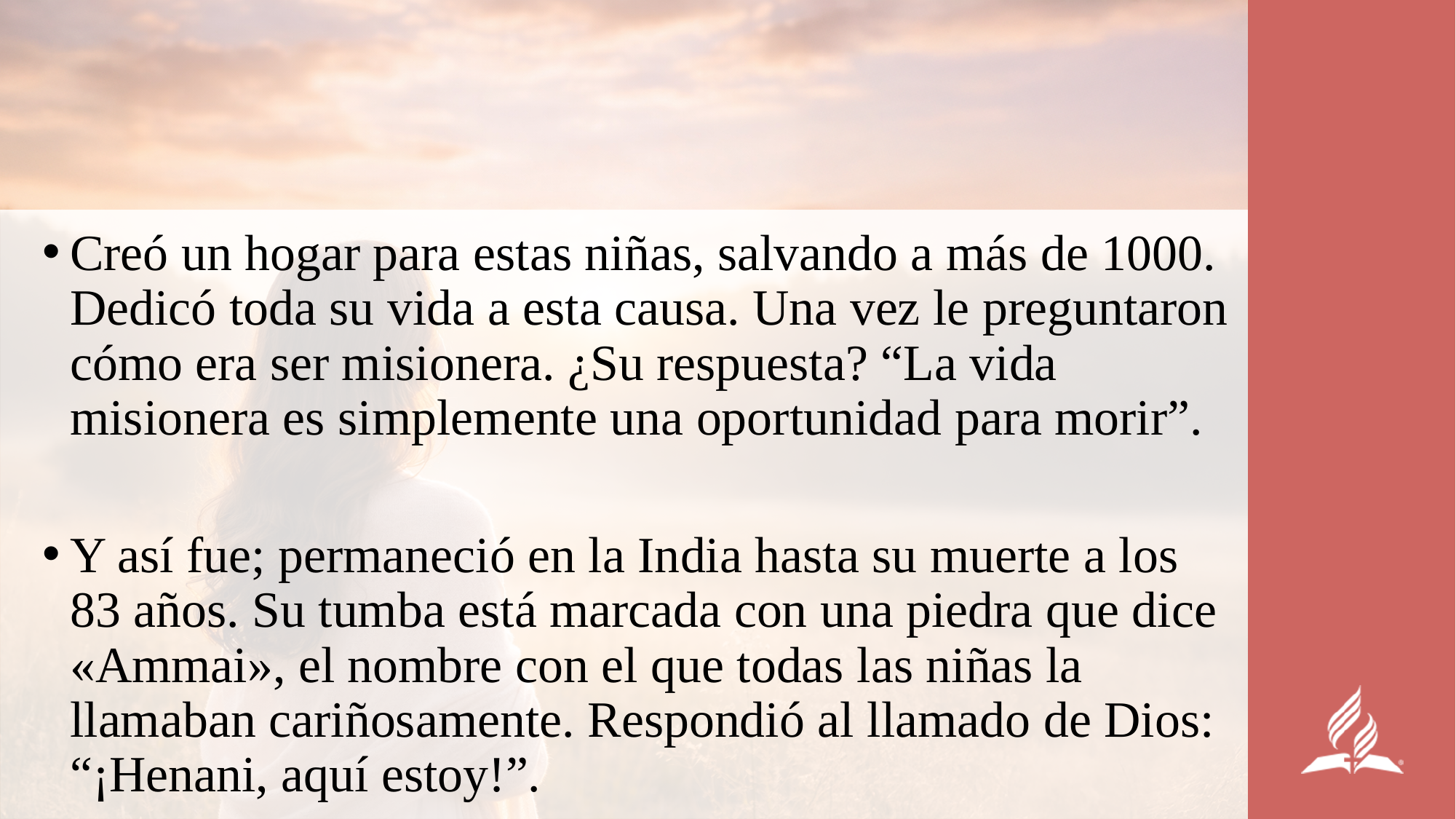

Creó un hogar para estas niñas, salvando a más de 1000. Dedicó toda su vida a esta causa. Una vez le preguntaron cómo era ser misionera. ¿Su respuesta? “La vida misionera es simplemente una oportunidad para morir”.

Y así fue; permaneció en la India hasta su muerte a los 83 años. Su tumba está marcada con una piedra que dice «Ammai», el nombre con el que todas las niñas la llamaban cariñosamente. Respondió al llamado de Dios: “¡Henani, aquí estoy!”.